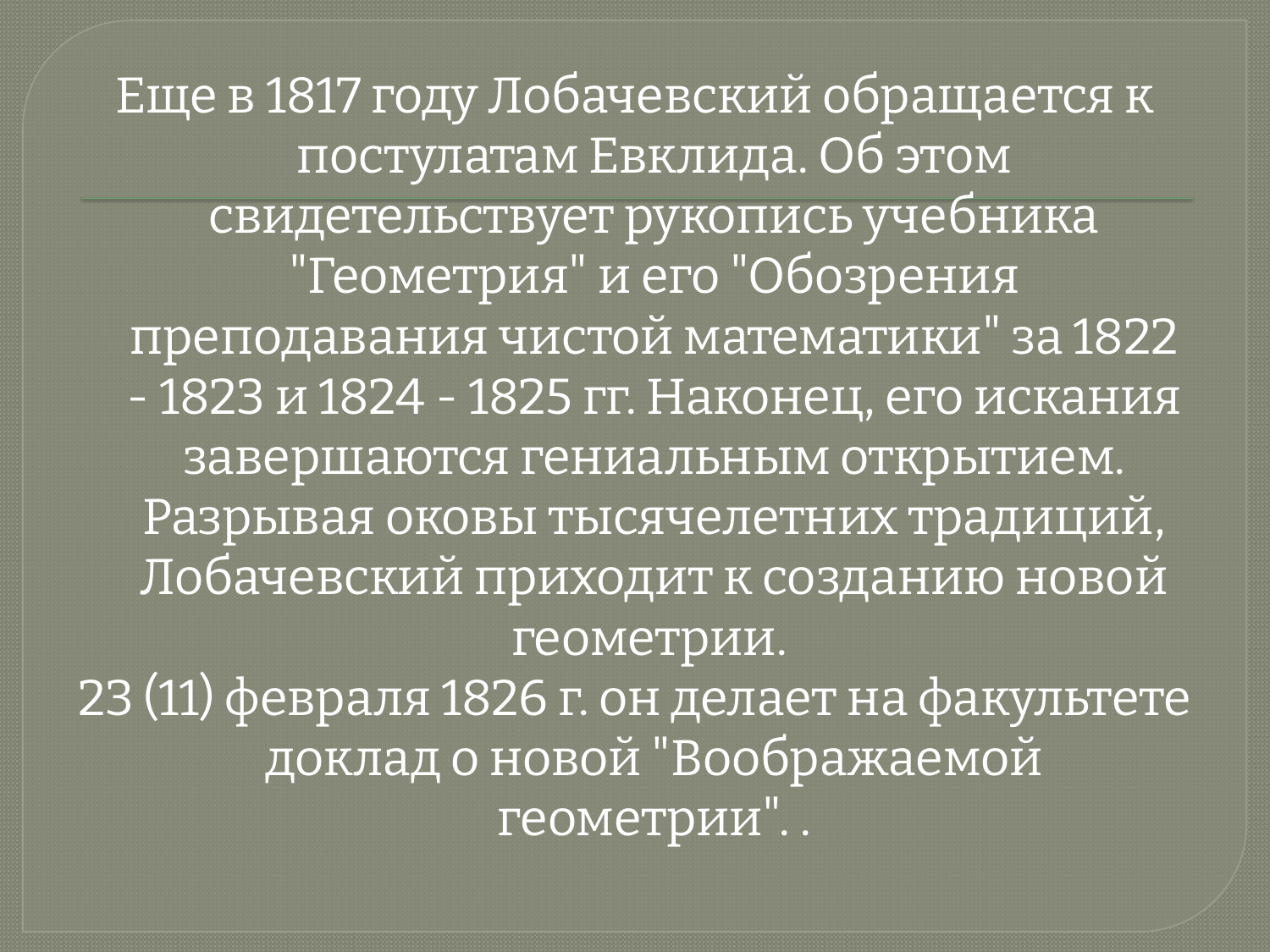

Еще в 1817 году Лобачевский обращается к постулатам Евклида. Об этом свидетельствует рукопись учебника "Геометрия" и его "Обозрения преподавания чистой математики" за 1822 - 1823 и 1824 - 1825 гг. Наконец, его искания завершаются гениальным открытием. Разрывая оковы тысячелетних традиций, Лобачевский приходит к созданию новой геометрии.
23 (11) февраля 1826 г. он делает на факультете доклад о новой "Воображаемой геометрии". .